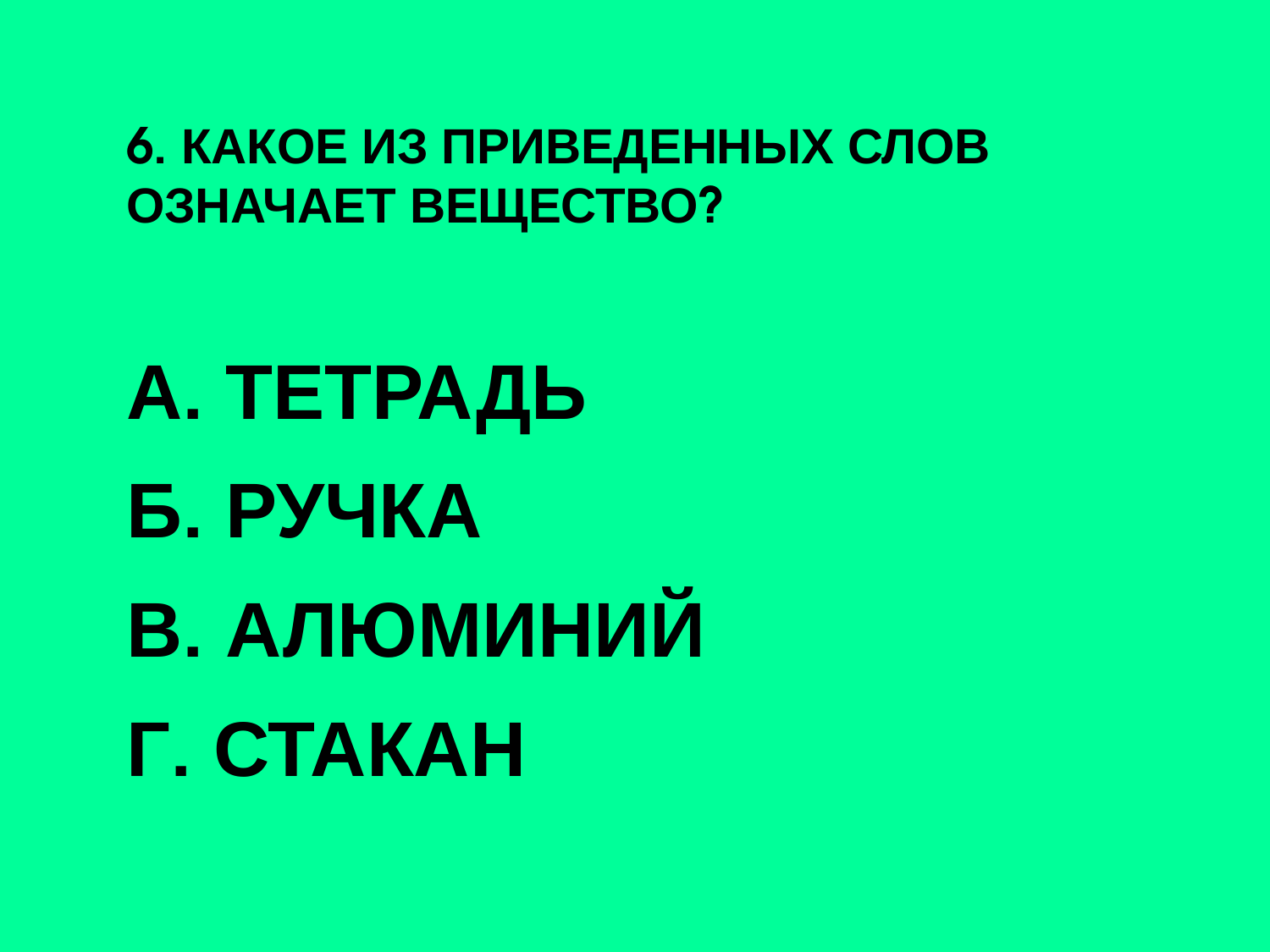

# 6. Какое из приведенных слов означает вещество?
А. тетрадь
Б. ручка
В. алюминий
Г. стакан